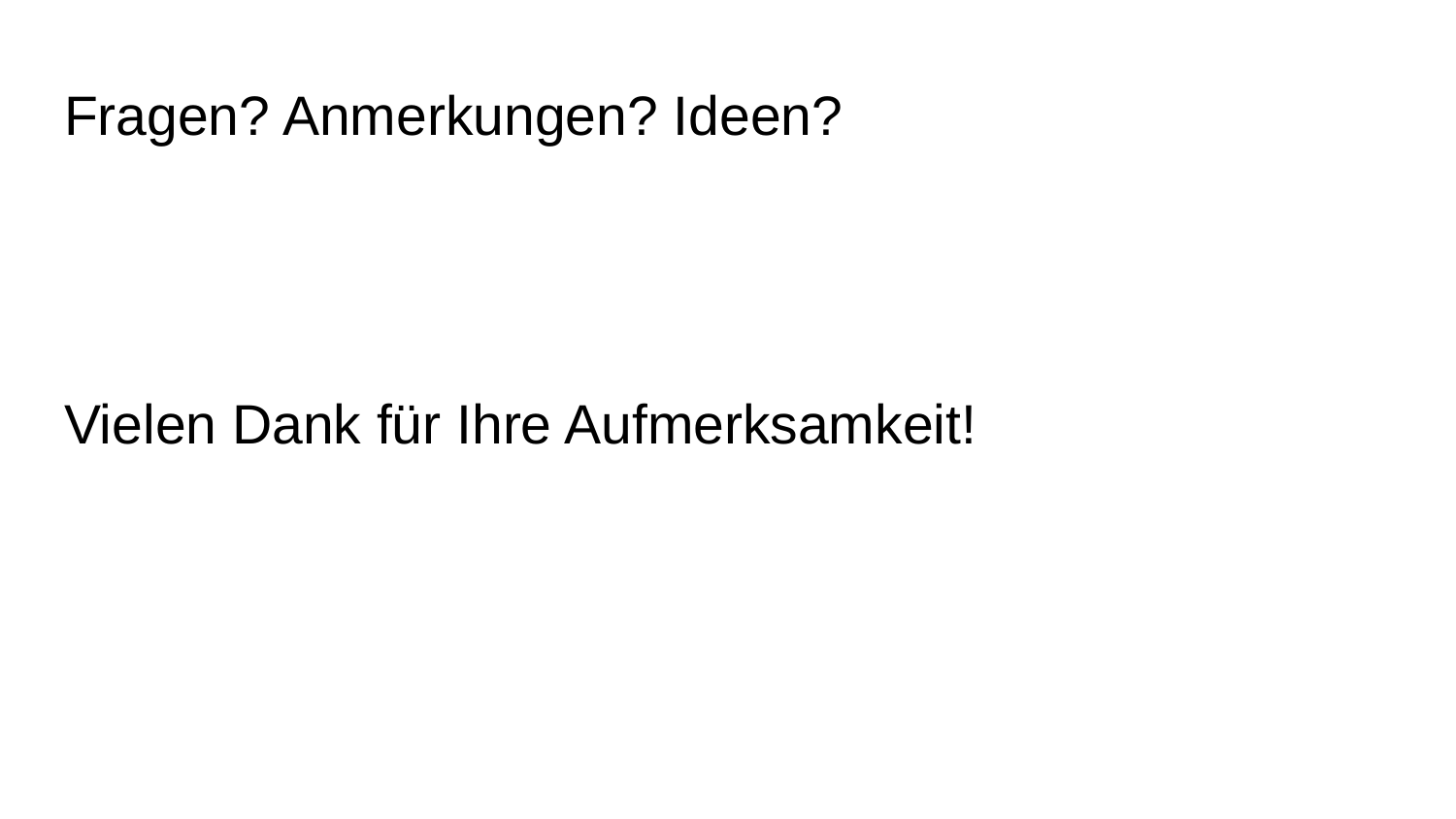

# Fragen? Anmerkungen? Ideen?
Vielen Dank für Ihre Aufmerksamkeit!